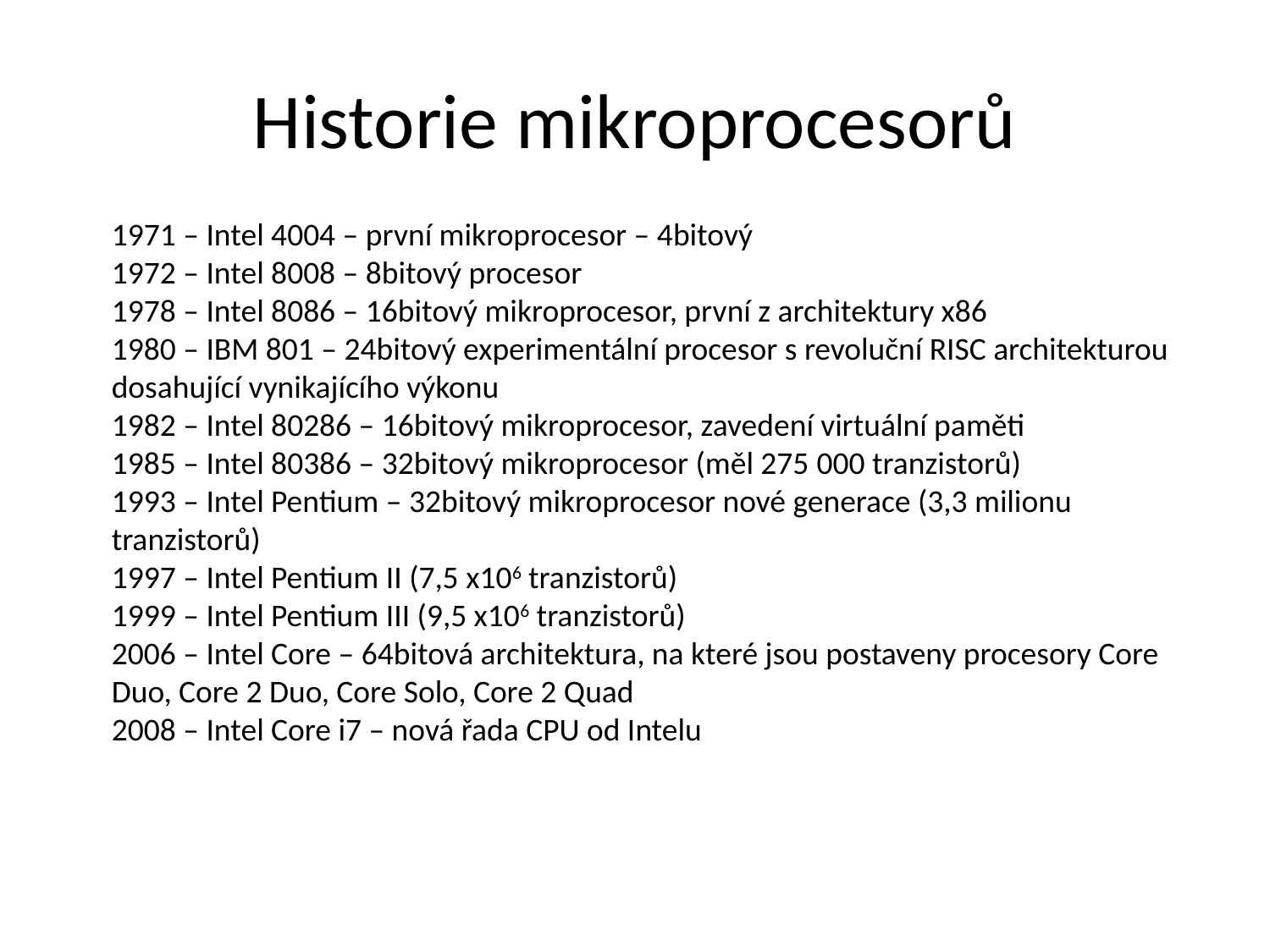

# Historie mikroprocesorů
1971 – Intel 4004 – první mikroprocesor – 4bitový
1972 – Intel 8008 – 8bitový procesor
1978 – Intel 8086 – 16bitový mikroprocesor, první z architektury x86
1980 – IBM 801 – 24bitový experimentální procesor s revoluční RISC architekturou dosahující vynikajícího výkonu
1982 – Intel 80286 – 16bitový mikroprocesor, zavedení virtuální paměti
1985 – Intel 80386 – 32bitový mikroprocesor (měl 275 000 tranzistorů)
1993 – Intel Pentium – 32bitový mikroprocesor nové generace (3,3 milionu tranzistorů)
1997 – Intel Pentium II (7,5 x106 tranzistorů)
1999 – Intel Pentium III (9,5 x106 tranzistorů)
2006 – Intel Core – 64bitová architektura, na které jsou postaveny procesory Core Duo, Core 2 Duo, Core Solo, Core 2 Quad
2008 – Intel Core i7 – nová řada CPU od Intelu